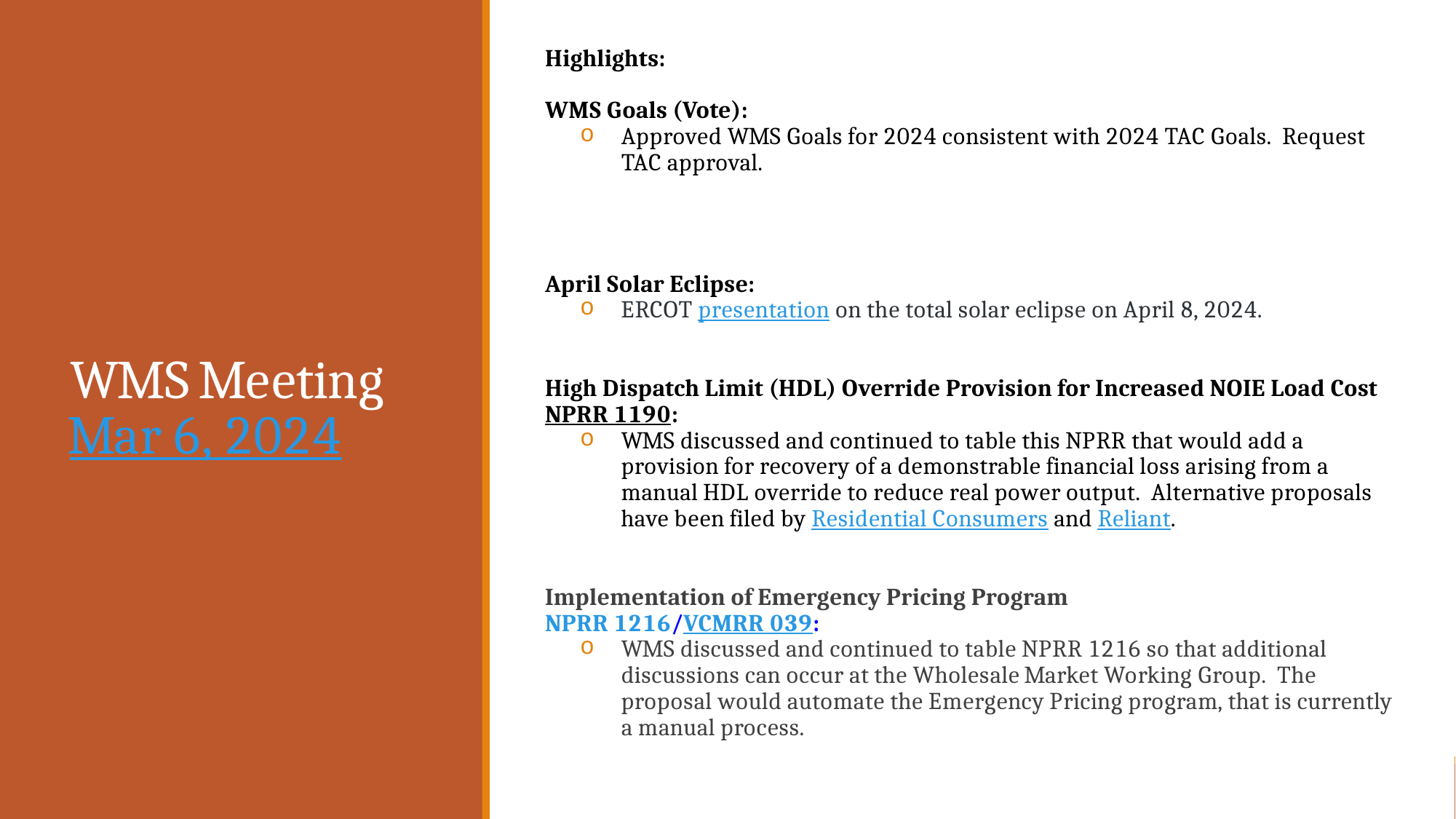

Highlights:

WMS Goals (Vote):
Approved WMS Goals for 2024 consistent with 2024 TAC Goals.  Request TAC approval.

April Solar Eclipse:
ERCOT presentation on the total solar eclipse on April 8, 2024.

High Dispatch Limit (HDL) Override Provision for Increased NOIE Load Cost
NPRR 1190:
WMS discussed and continued to table this NPRR that would add a provision for recovery of a demonstrable financial loss arising from a manual HDL override to reduce real power output.  Alternative proposals have been filed by Residential Consumers and Reliant.

Implementation of Emergency Pricing Program
NPRR 1216/VCMRR 039:
WMS discussed and continued to table NPRR 1216 so that additional discussions can occur at the Wholesale Market Working Group.  The proposal would automate the Emergency Pricing program, that is currently a manual process.
# WMS Meeting  Mar 6, 2024